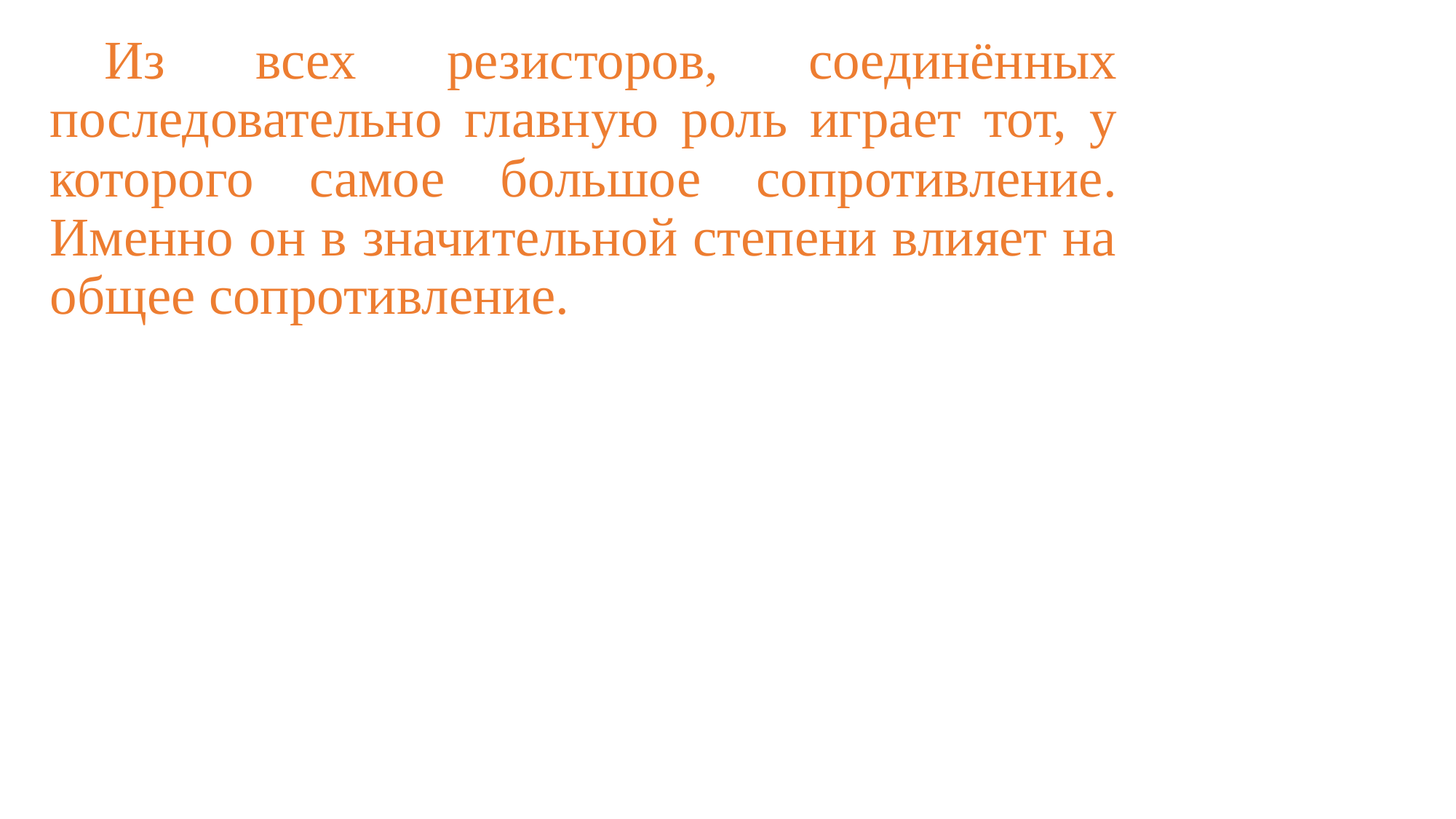

Из всех резисторов, соединённых последовательно главную роль играет тот, у которого самое большое сопротивление. Именно он в значительной степени влияет на общее сопротивление.